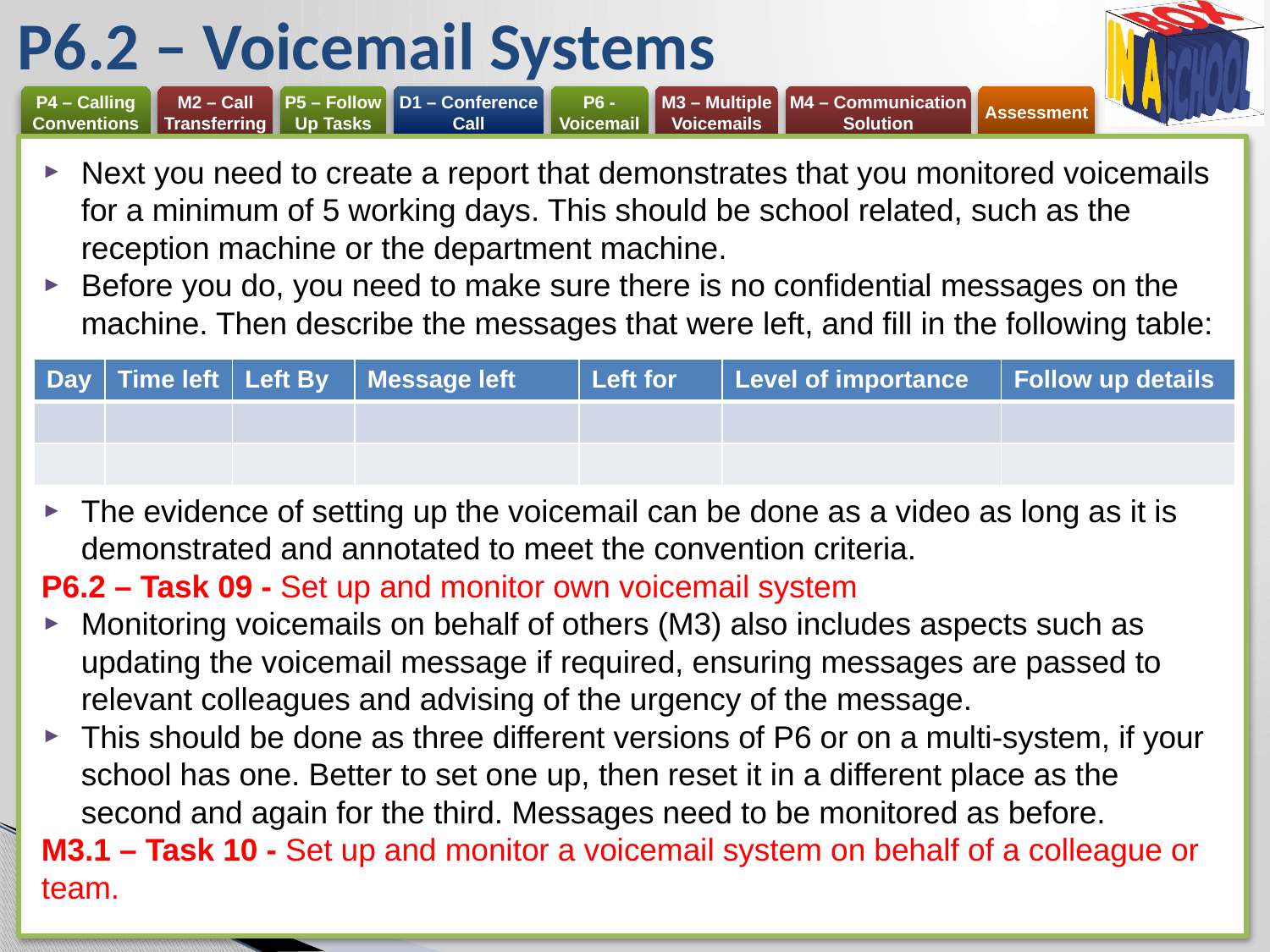

# P6.2 – Voicemail Systems
Next you need to create a report that demonstrates that you monitored voicemails for a minimum of 5 working days. This should be school related, such as the reception machine or the department machine.
Before you do, you need to make sure there is no confidential messages on the machine. Then describe the messages that were left, and fill in the following table:

The evidence of setting up the voicemail can be done as a video as long as it is demonstrated and annotated to meet the convention criteria.
P6.2 – Task 09 - Set up and monitor own voicemail system
Monitoring voicemails on behalf of others (M3) also includes aspects such as updating the voicemail message if required, ensuring messages are passed to relevant colleagues and advising of the urgency of the message.
This should be done as three different versions of P6 or on a multi-system, if your school has one. Better to set one up, then reset it in a different place as the second and again for the third. Messages need to be monitored as before.
M3.1 – Task 10 - Set up and monitor a voicemail system on behalf of a colleague or team.
| Day | Time left | Left By | Message left | Left for | Level of importance | Follow up details |
| --- | --- | --- | --- | --- | --- | --- |
|  |  |  |  |  |  |  |
|  |  |  |  |  |  |  |